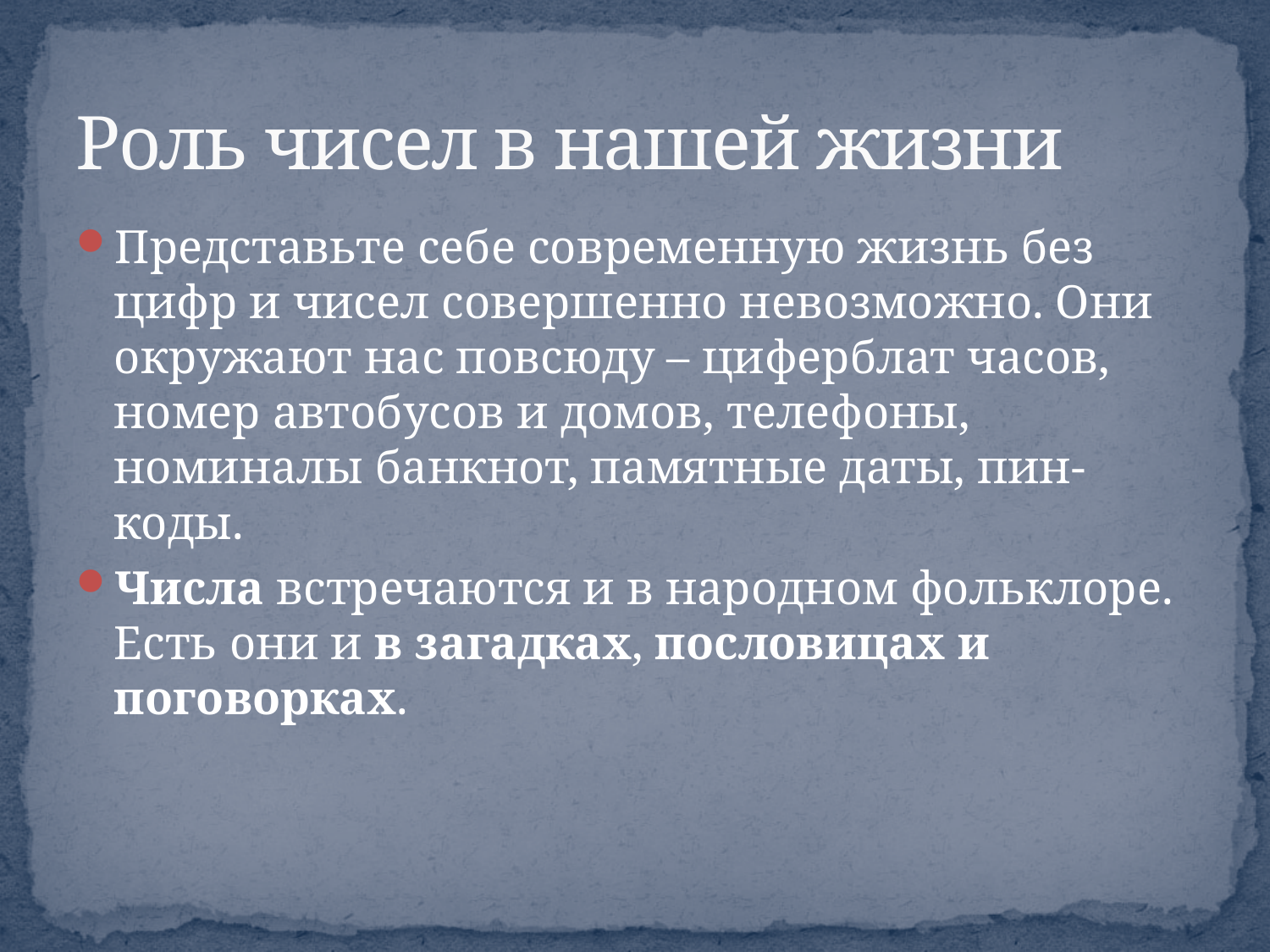

# Роль чисел в нашей жизни
Представьте себе современную жизнь без цифр и чисел совершенно невозможно. Они окружают нас повсюду – циферблат часов, номер автобусов и домов, телефоны, номиналы банкнот, памятные даты, пин-коды.
Числа встречаются и в народном фольклоре. Есть они и в загадках, пословицах и поговорках.